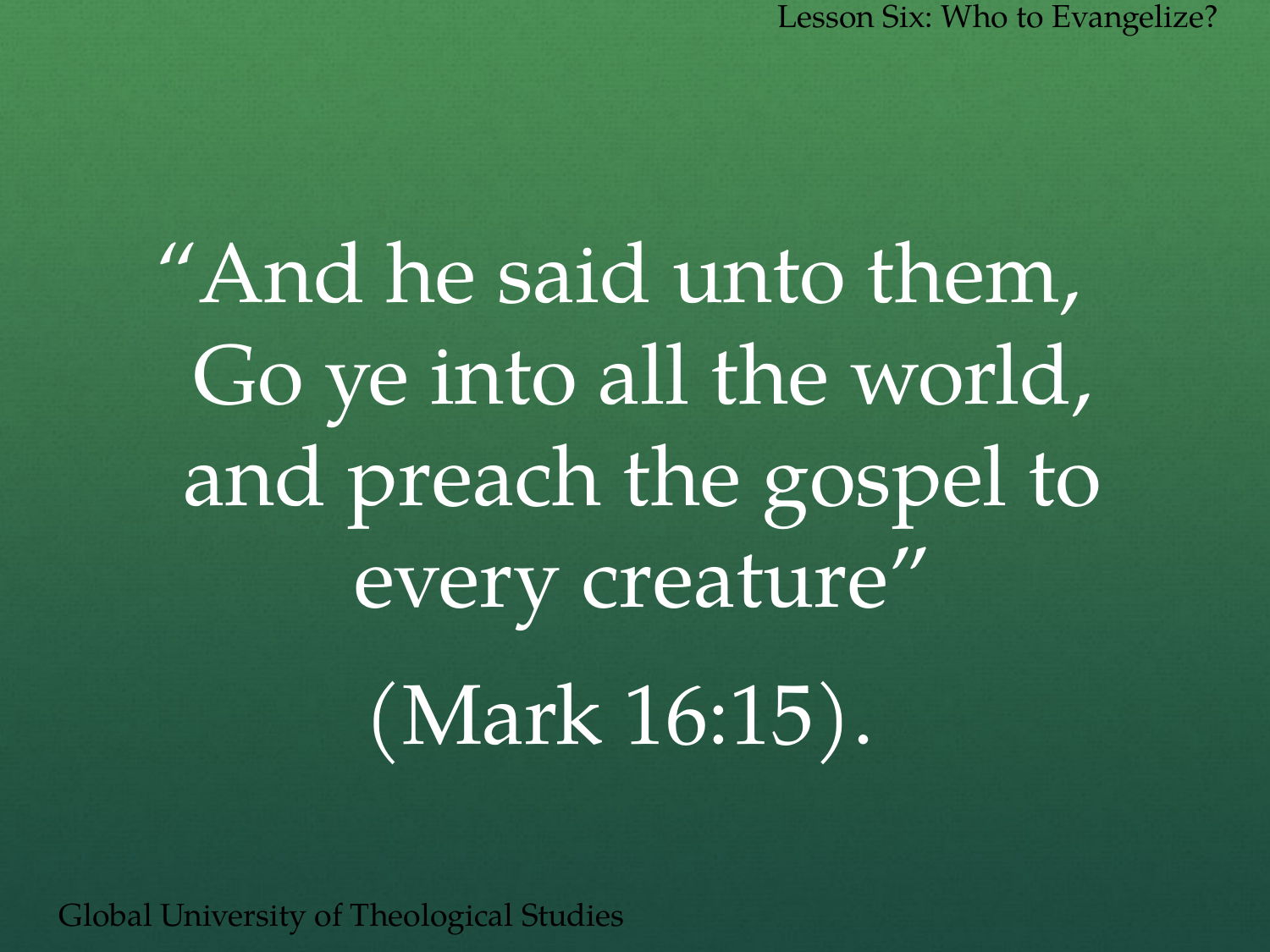

Lesson Six: Who to Evangelize?

“And he said unto them, Go ye into all the world, and preach the gospel to every creature”
(Mark 16:15).
Global University of Theological Studies